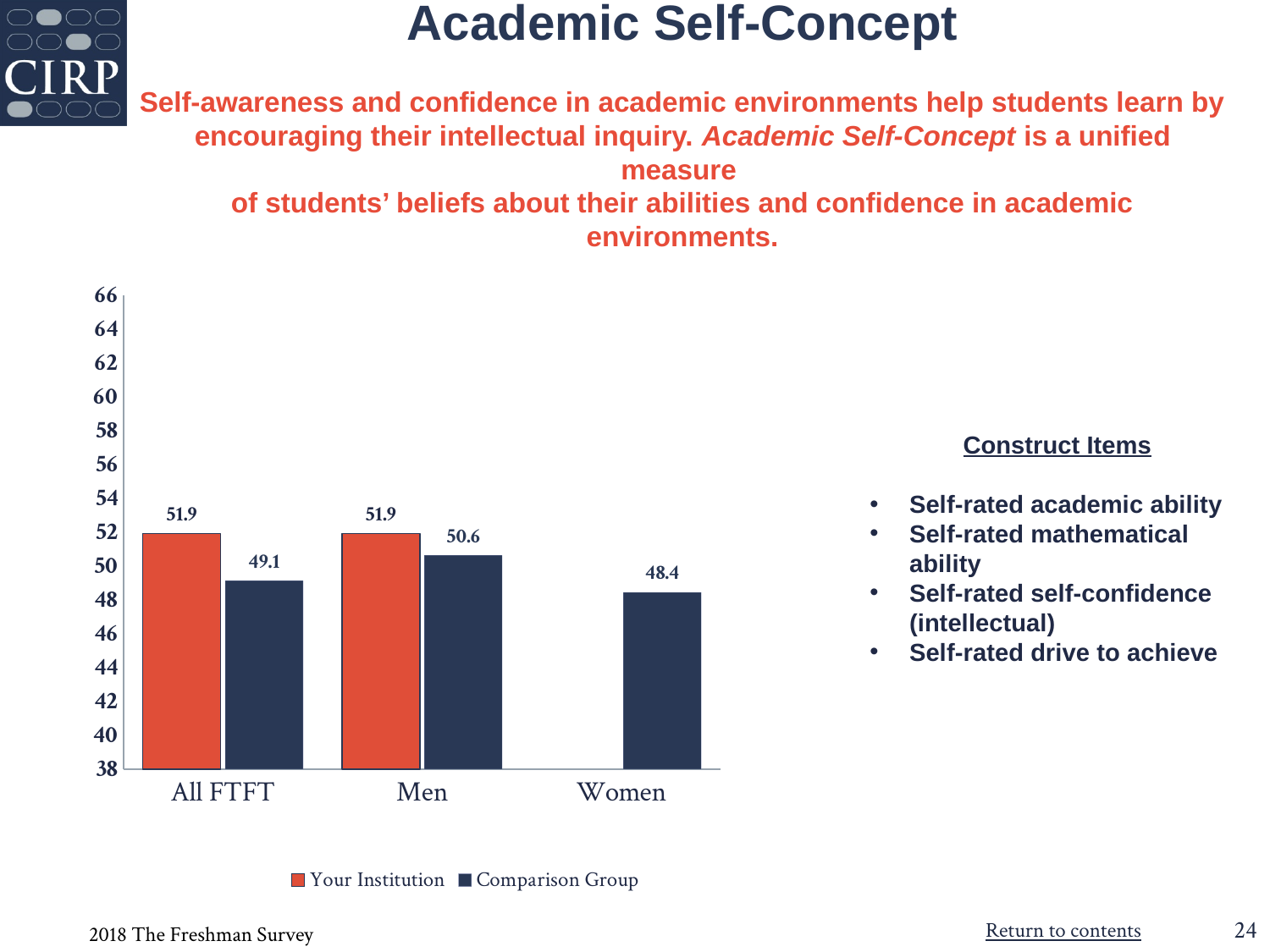

Academic Self-Concept
Self-awareness and confidence in academic environments help students learn by encouraging their intellectual inquiry. Academic Self-Concept is a unified measure
of students’ beliefs about their abilities and confidence in academic environments.

### Chart: High Pluralistic Orientation

| Category |
|---|

### Chart

| Category | Your Institution | Comparison Group |
|---|---|---|
| All FTFT | 51.92 | 49.13 |
| Men | 51.92 | 50.63 |
| Women | 0.0 | 48.44 |
Construct Items

Self-rated academic ability
Self-rated mathematical ability
Self-rated self-confidence (intellectual)
Self-rated drive to achieve

2018 The Freshman Survey
24